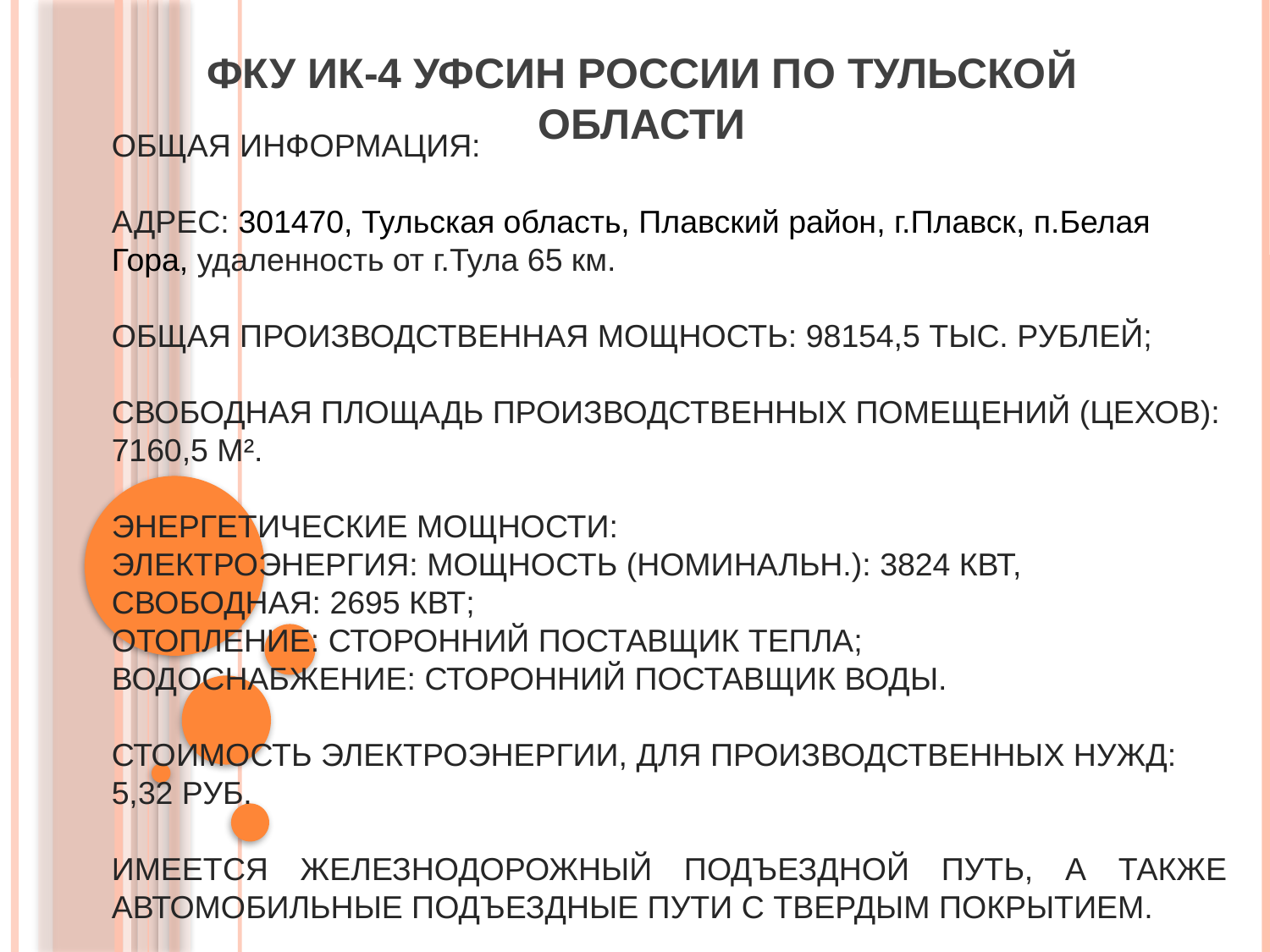

# ФКУ ИК-4 УФСИН России по Тульской области
Общая информация:

Адрес: 301470, Тульская область, Плавский район, г.Плавск, п.Белая Гора, удаленность от г.Тула 65 км.

Общая производственная мощность: 98154,5 тыс. рублей;

Свободная площадь производственных помещений (цехов): 7160,5 м².

Энергетические мощности:
Электроэнергия: Мощность (номинальн.): 3824 кВт, свободная: 2695 кВт;
Отопление: сторонний поставщик тепла;
Водоснабжение: сторонний поставщик воды.

Стоимость электроэнергии, для производственных нужд: 5,32 руб.

Имеется железнодорожный подъездной путь, а также автомобильные подъездные пути с твердым покрытием.